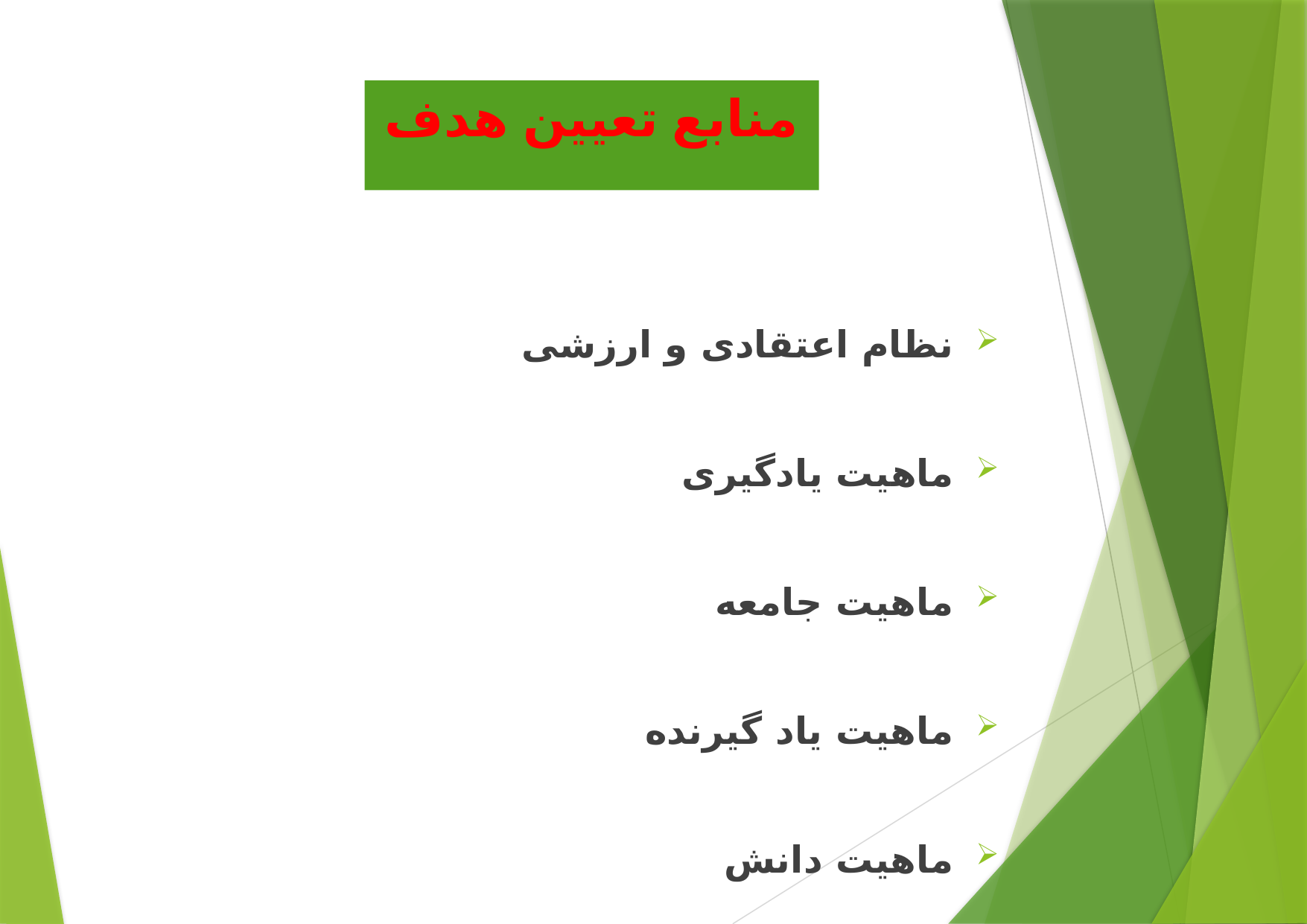

# منابع تعیین هدف
نظام اعتقادی و ارزشی
ماهیت یادگیری
ماهیت جامعه
ماهیت یاد گیرنده
ماهیت دانش